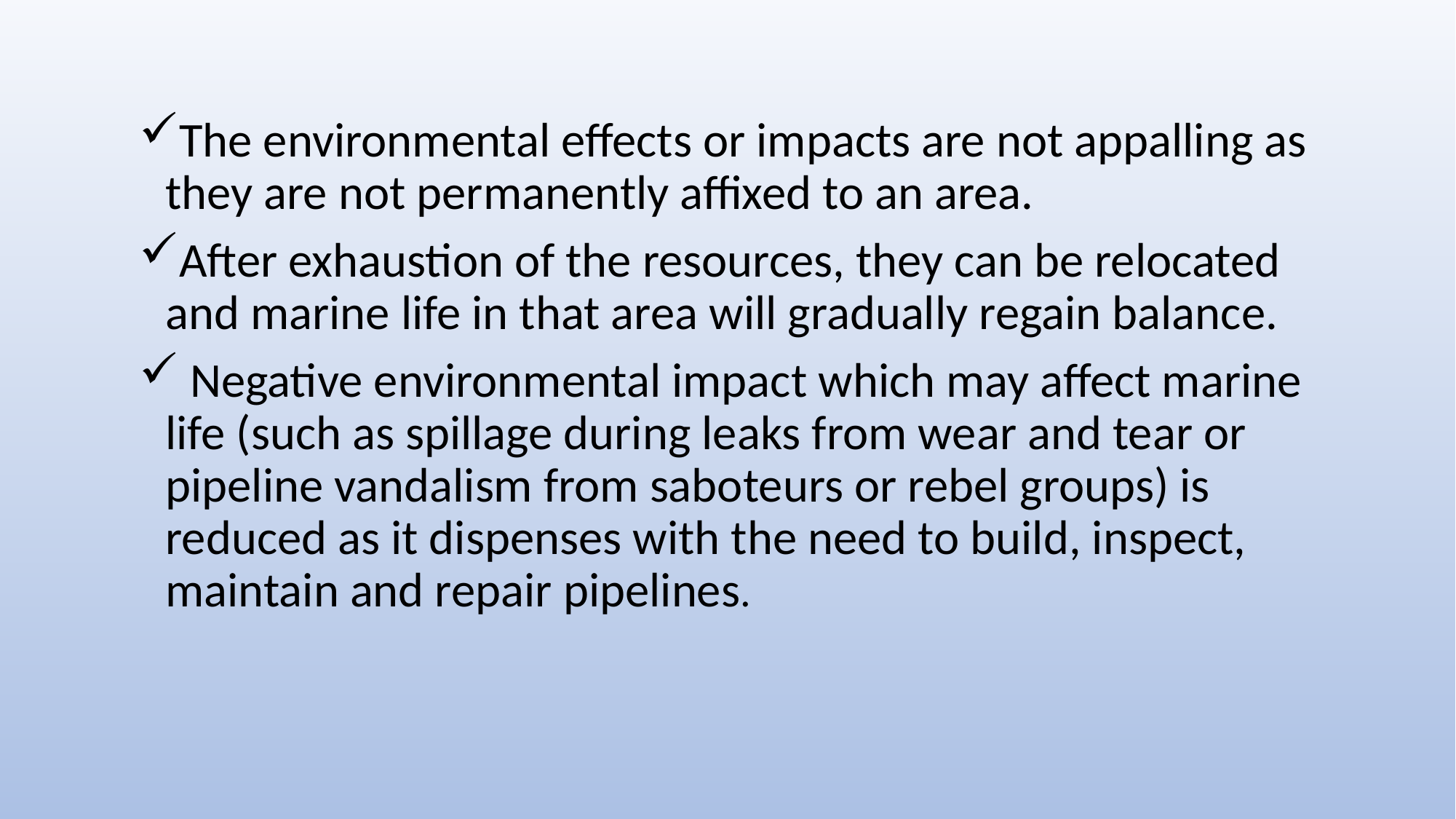

The environmental effects or impacts are not appalling as they are not permanently affixed to an area.
After exhaustion of the resources, they can be relocated and marine life in that area will gradually regain balance.
 Negative environmental impact which may affect marine life (such as spillage during leaks from wear and tear or pipeline vandalism from saboteurs or rebel groups) is reduced as it dispenses with the need to build, inspect, maintain and repair pipelines.